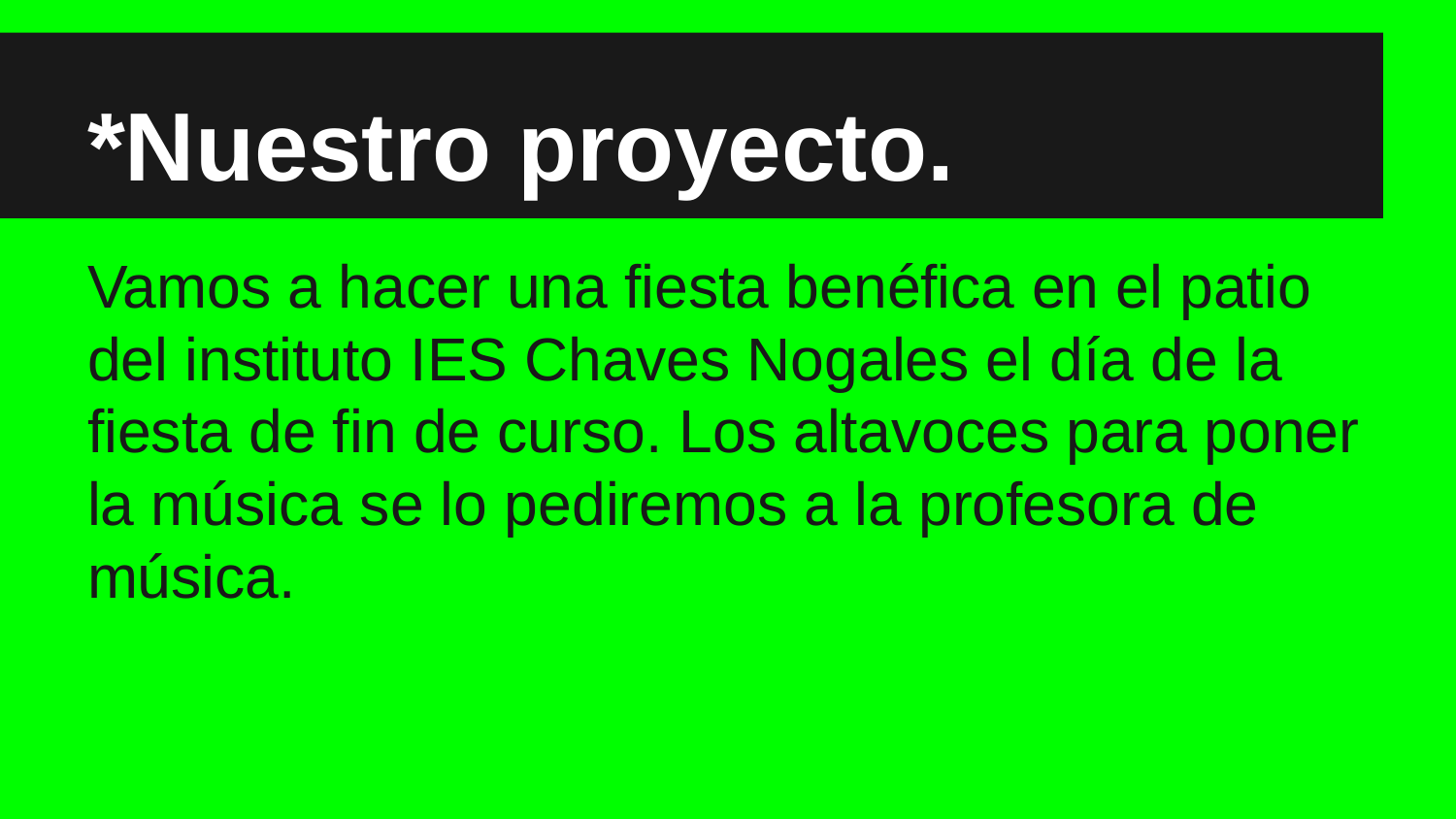

# *Nuestro proyecto.
Vamos a hacer una fiesta benéfica en el patio del instituto IES Chaves Nogales el día de la fiesta de fin de curso. Los altavoces para poner la música se lo pediremos a la profesora de música.